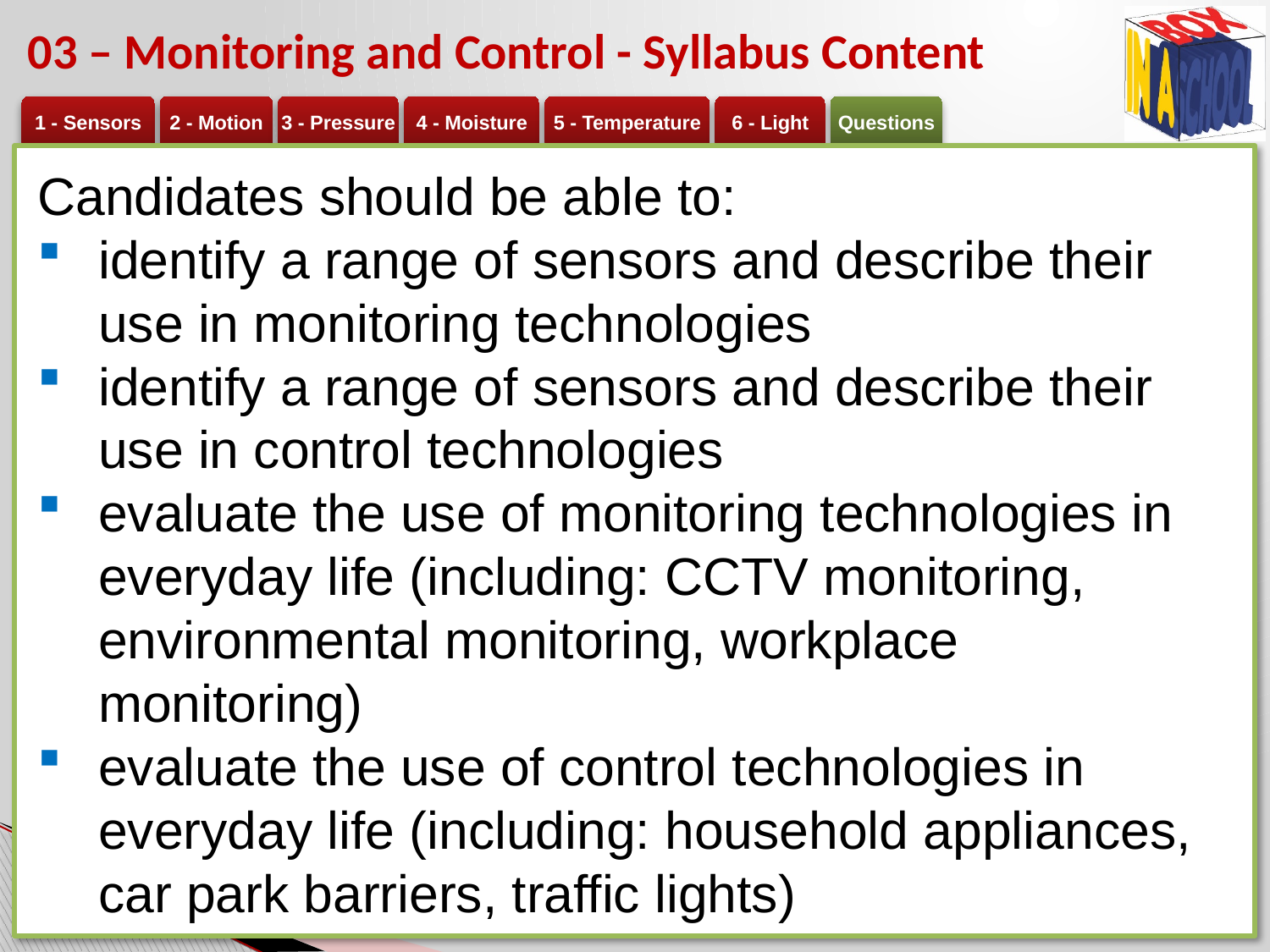

# 03 – Monitoring and Control - Syllabus Content
Candidates should be able to:
identify a range of sensors and describe their use in monitoring technologies
identify a range of sensors and describe their use in control technologies
evaluate the use of monitoring technologies in everyday life (including: CCTV monitoring, environmental monitoring, workplace monitoring)
evaluate the use of control technologies in everyday life (including: household appliances, car park barriers, traffic lights)